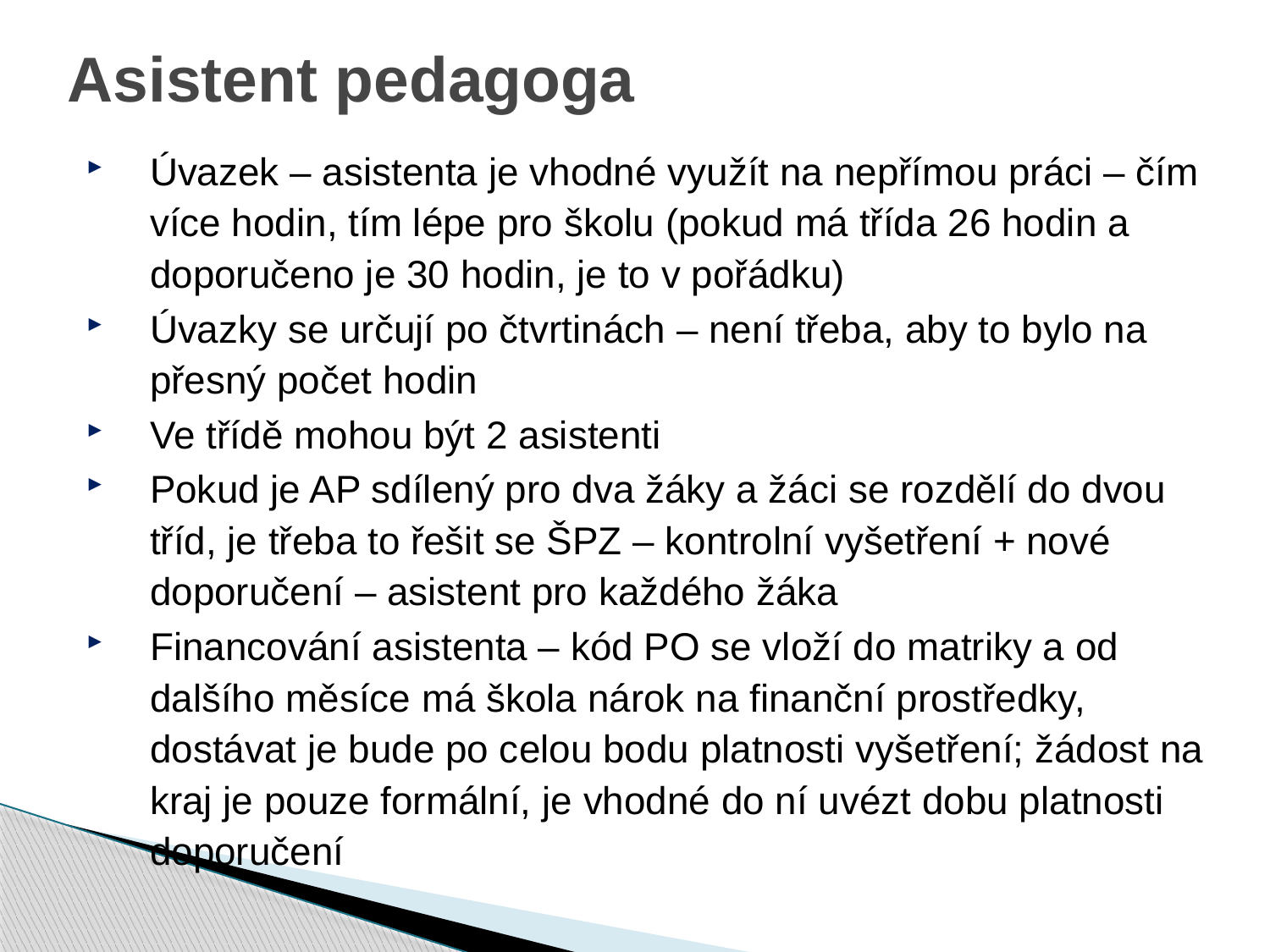

# Asistent pedagoga
Úvazek – asistenta je vhodné využít na nepřímou práci – čím více hodin, tím lépe pro školu (pokud má třída 26 hodin a doporučeno je 30 hodin, je to v pořádku)
Úvazky se určují po čtvrtinách – není třeba, aby to bylo na přesný počet hodin
Ve třídě mohou být 2 asistenti
Pokud je AP sdílený pro dva žáky a žáci se rozdělí do dvou tříd, je třeba to řešit se ŠPZ – kontrolní vyšetření + nové doporučení – asistent pro každého žáka
Financování asistenta – kód PO se vloží do matriky a od dalšího měsíce má škola nárok na finanční prostředky, dostávat je bude po celou bodu platnosti vyšetření; žádost na kraj je pouze formální, je vhodné do ní uvézt dobu platnosti doporučení